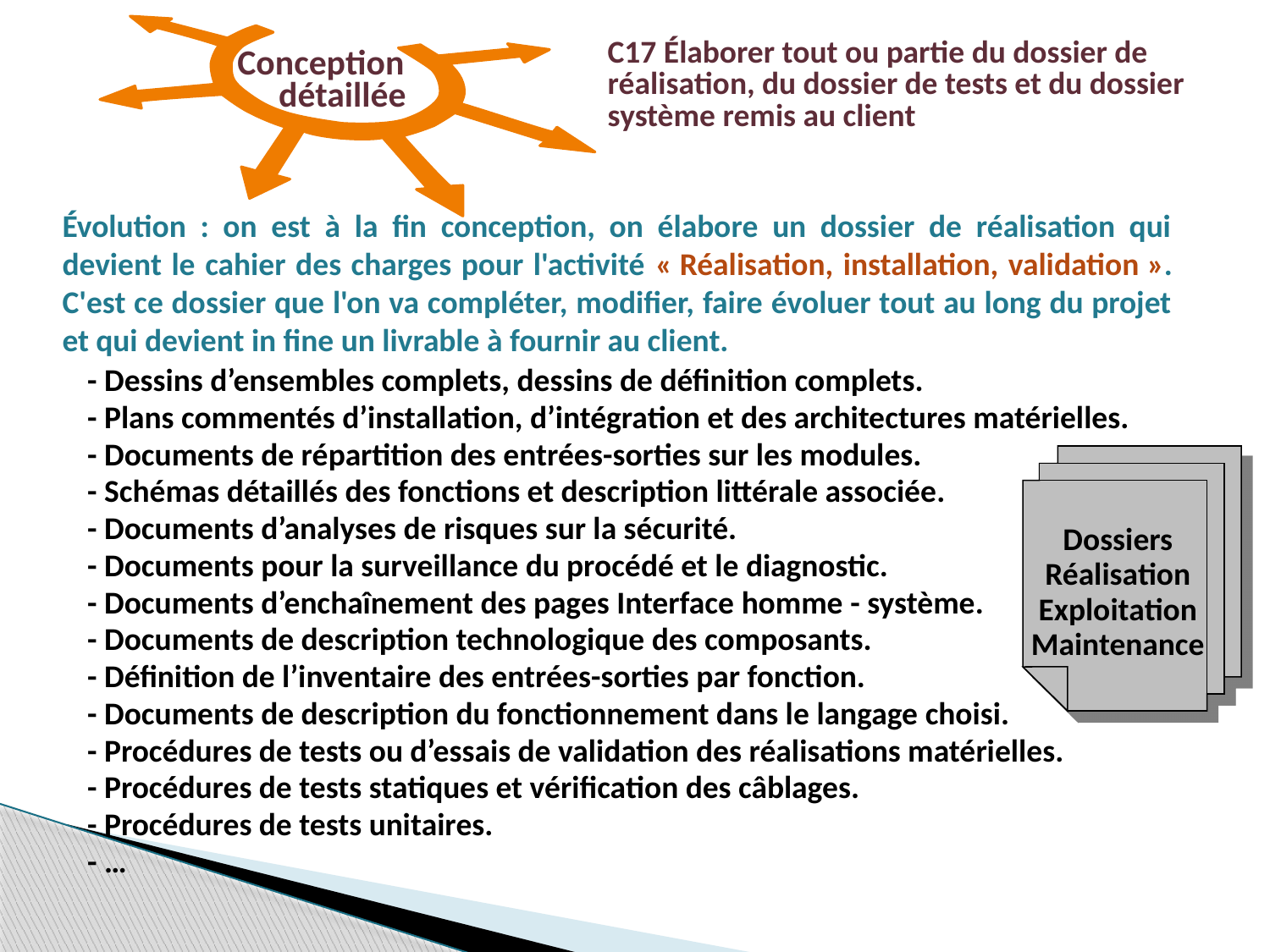

Conception
       détaillée
C17 Élaborer tout ou partie du dossier de réalisation, du dossier de tests et du dossier
système remis au client
Évolution : on est à la fin conception, on élabore un dossier de réalisation qui devient le cahier des charges pour l'activité « Réalisation, installation, validation ». C'est ce dossier que l'on va compléter, modifier, faire évoluer tout au long du projet et qui devient in fine un livrable à fournir au client.
- Dessins d’ensembles complets, dessins de définition complets.
- Plans commentés d’installation, d’intégration et des architectures matérielles.
- Documents de répartition des entrées-sorties sur les modules.
- Schémas détaillés des fonctions et description littérale associée.
- Documents d’analyses de risques sur la sécurité.
- Documents pour la surveillance du procédé et le diagnostic.
- Documents d’enchaînement des pages Interface homme - système.
- Documents de description technologique des composants.
- Définition de l’inventaire des entrées-sorties par fonction.
- Documents de description du fonctionnement dans le langage choisi.
- Procédures de tests ou d’essais de validation des réalisations matérielles.
- Procédures de tests statiques et vérification des câblages.
- Procédures de tests unitaires.
- …

Dossiers
Réalisation
Exploitation
Maintenance